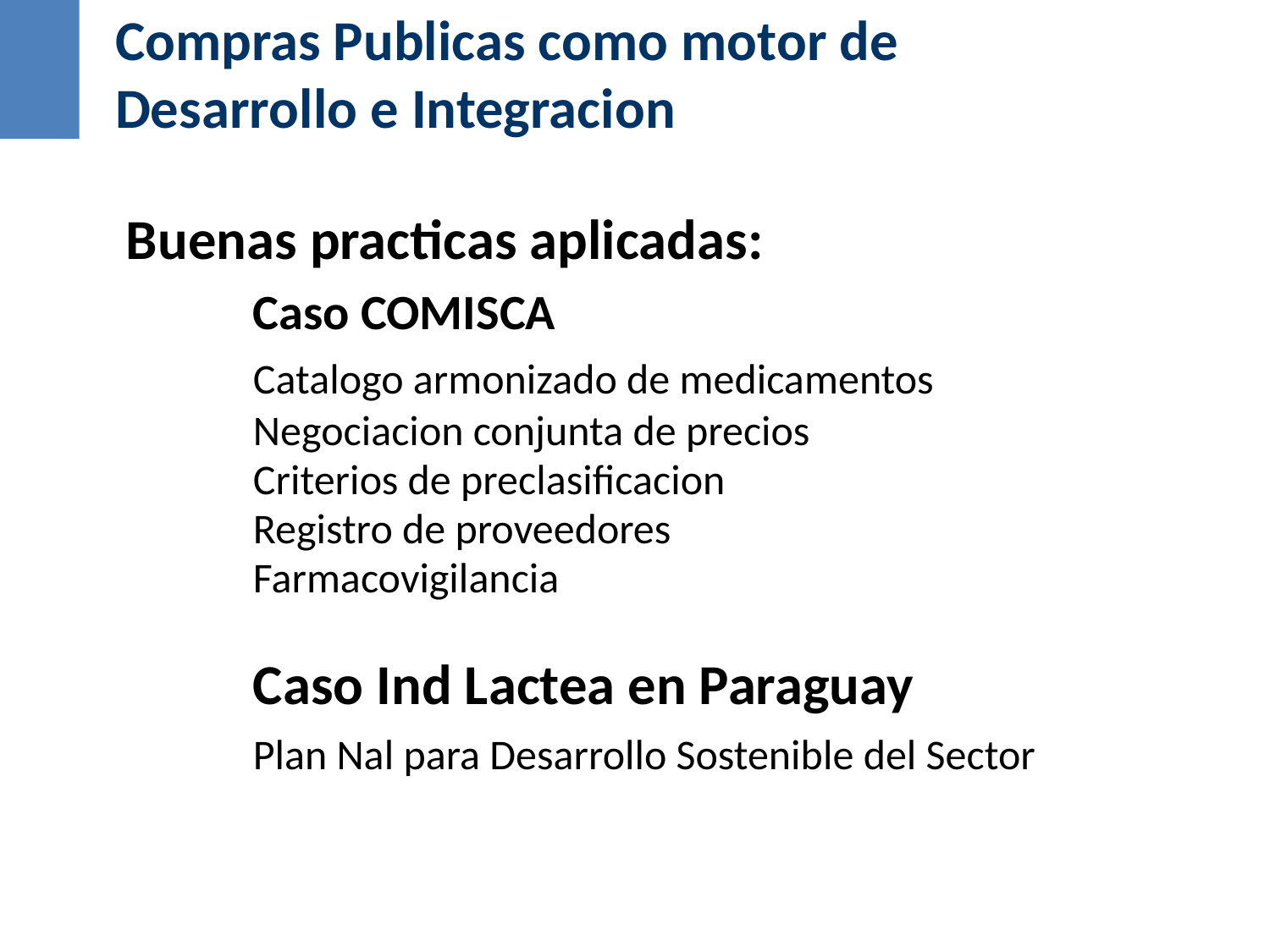

Compras Publicas como motor de Desarrollo e Integracion
Buenas practicas aplicadas:
	Caso COMISCA
	Catalogo armonizado de medicamentos
	Negociacion conjunta de precios
	Criterios de preclasificacion
	Registro de proveedores
	Farmacovigilancia

	Caso Ind Lactea en Paraguay
	Plan Nal para Desarrollo Sostenible del Sector